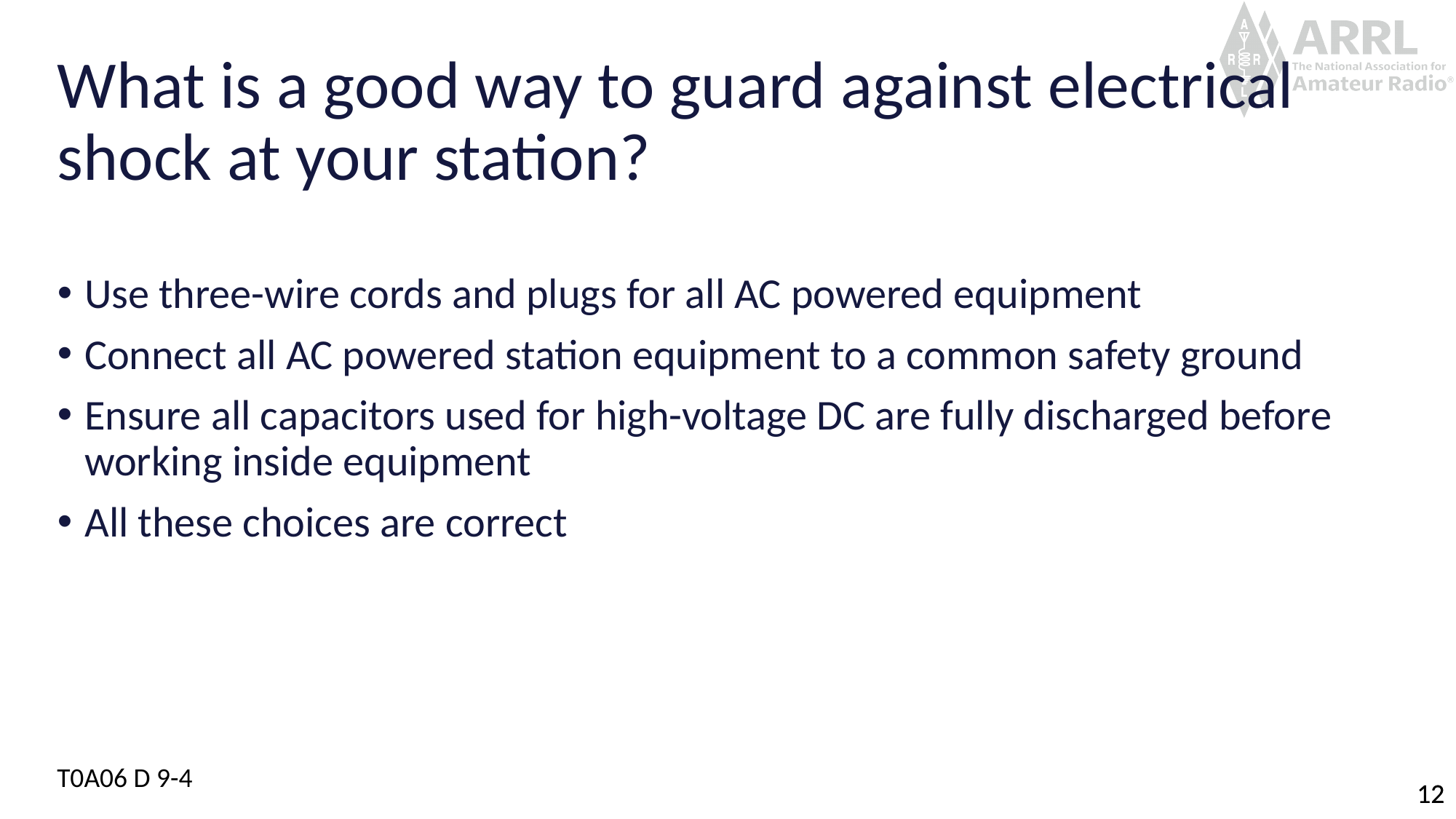

# What is a good way to guard against electrical shock at your station?
Use three-wire cords and plugs for all AC powered equipment
Connect all AC powered station equipment to a common safety ground
Ensure all capacitors used for high-voltage DC are fully discharged before working inside equipment
All these choices are correct
T0A06 D 9-4